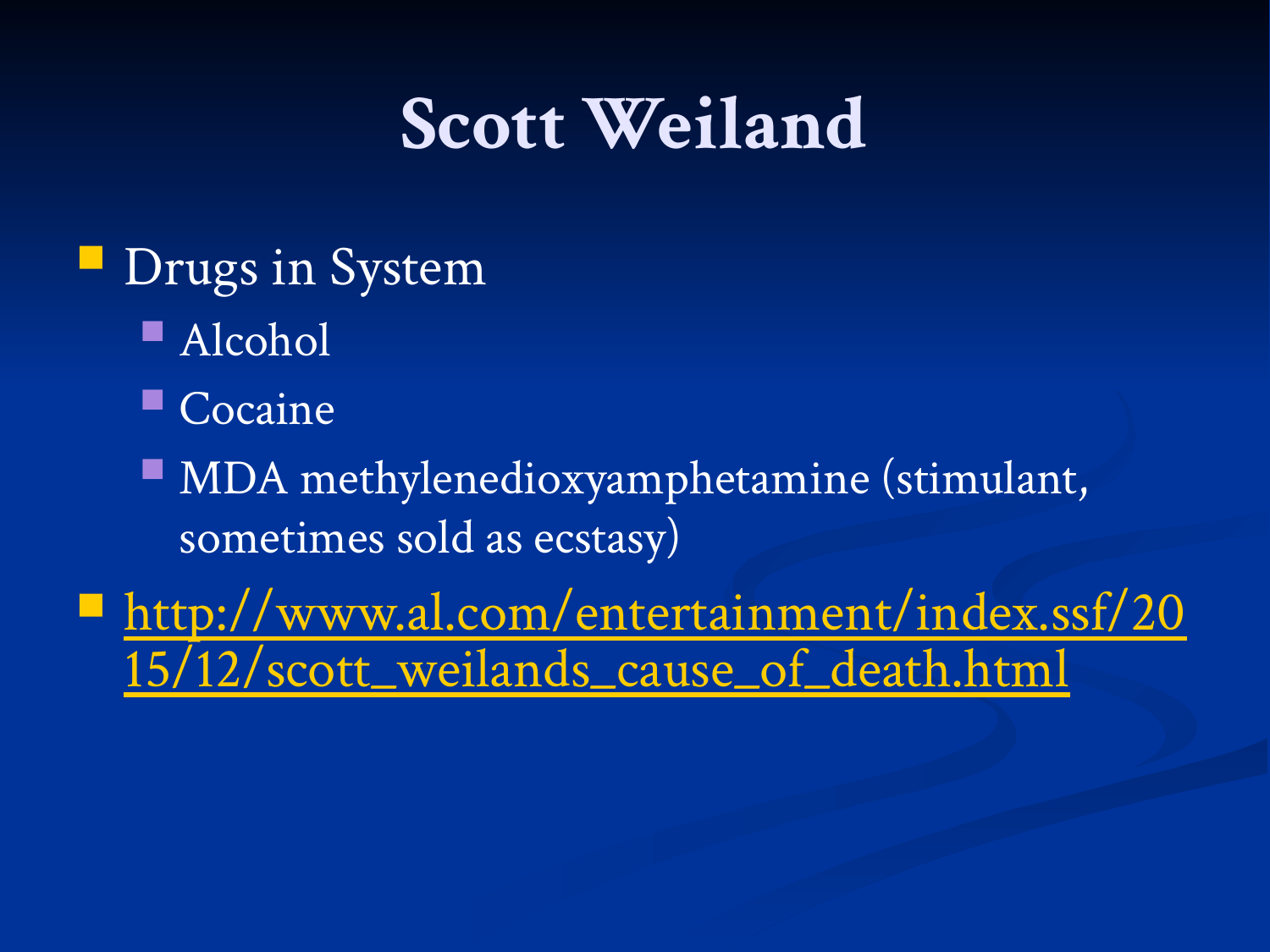

# Scott Weiland
Drugs in System
Alcohol
Cocaine
MDA methylenedioxyamphetamine (stimulant, sometimes sold as ecstasy)
http://www.al.com/entertainment/index.ssf/2015/12/scott_weilands_cause_of_death.html